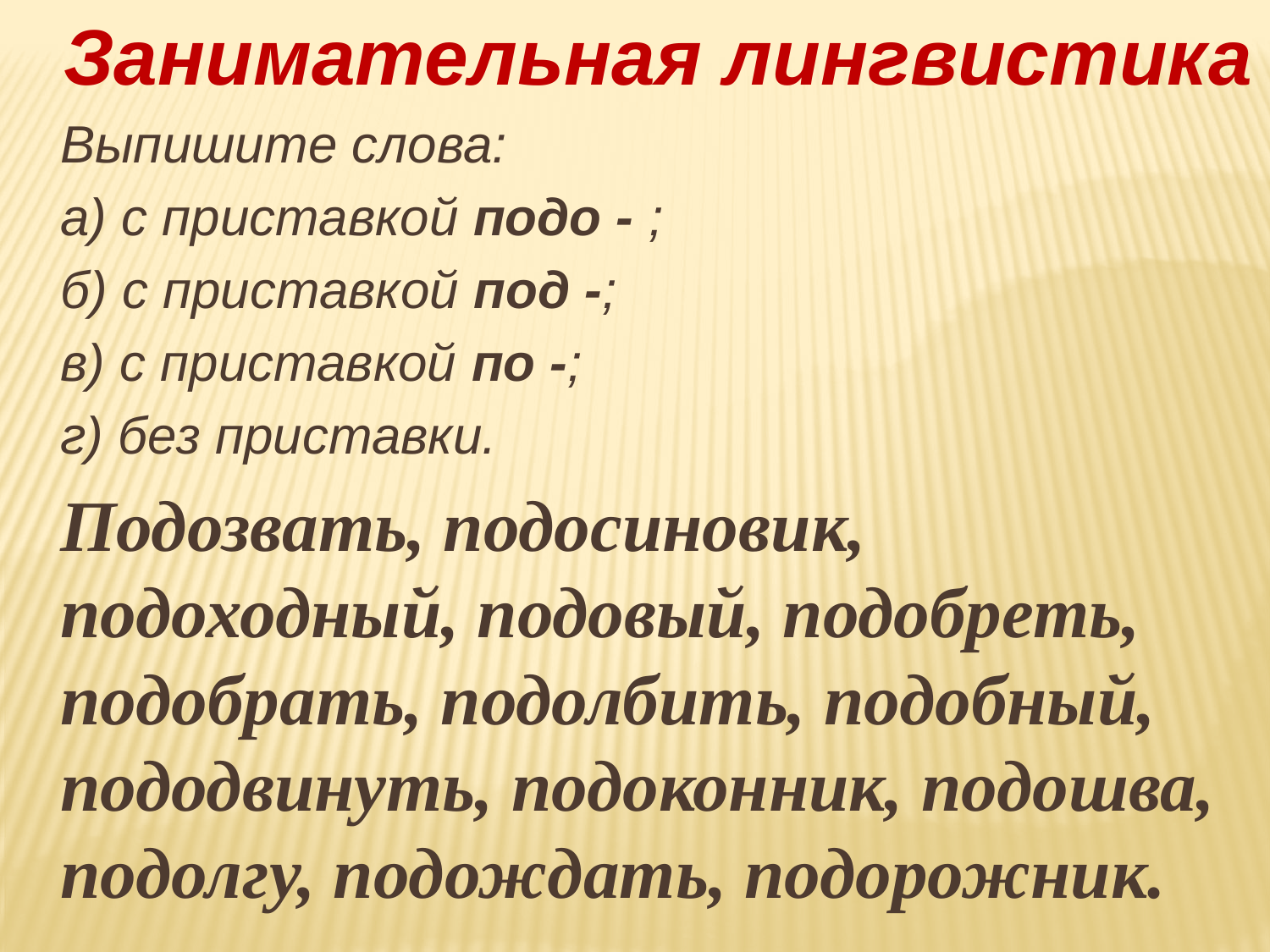

Занимательная лингвистика
	Выпишите слова:
	а) с приставкой подо - ;
	б) с приставкой под -;
	в) с приставкой по -;
	г) без приставки.
	Подозвать, подосиновик, подоходный, подовый, подобреть, подобрать, подолбить, подобный, пододвинуть, подоконник, подошва, подолгу, подождать, подорожник.